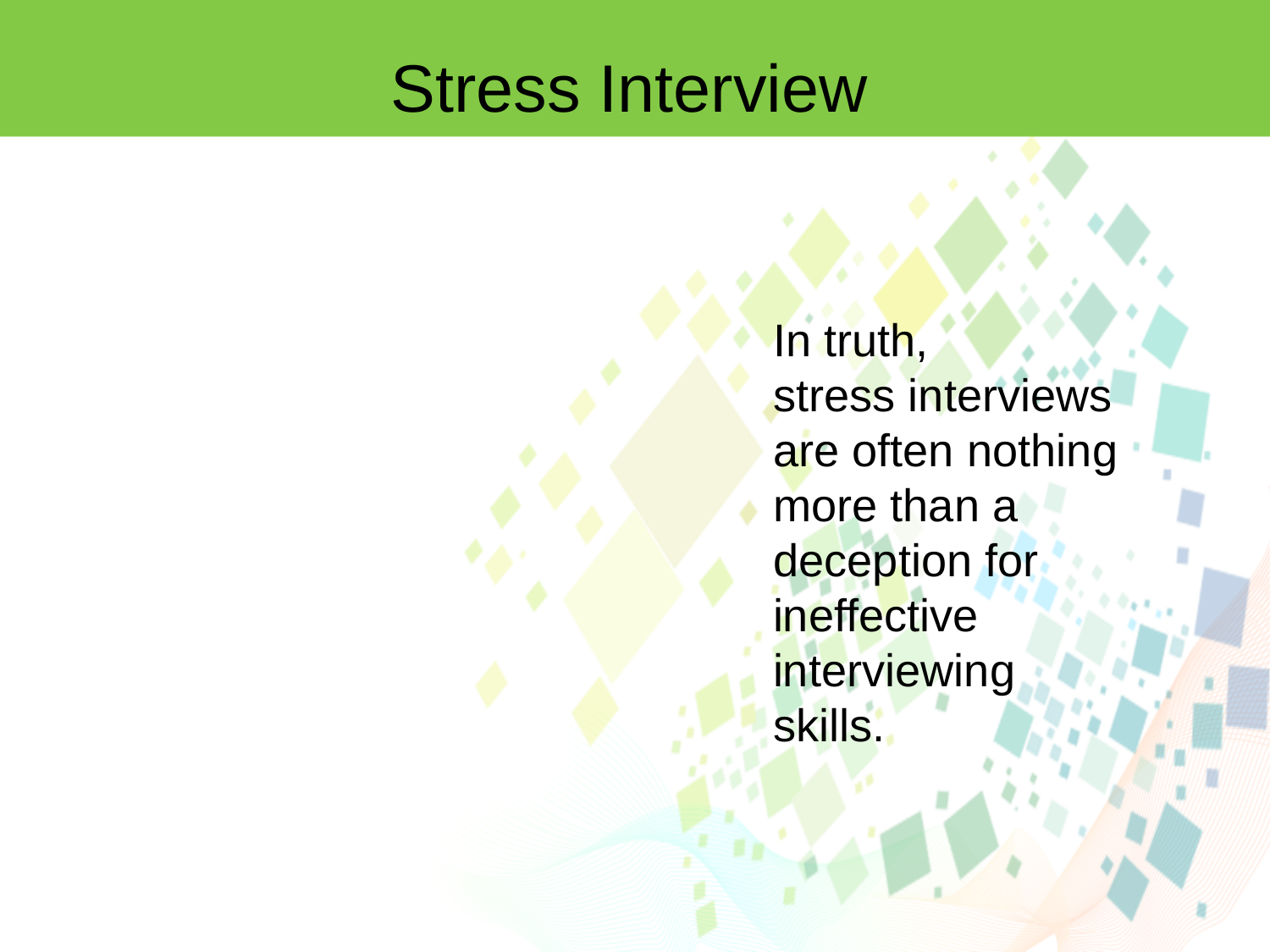

Stress Interview
In truth,
stress interviews are often nothing more than a deception for ineffective interviewing
skills.